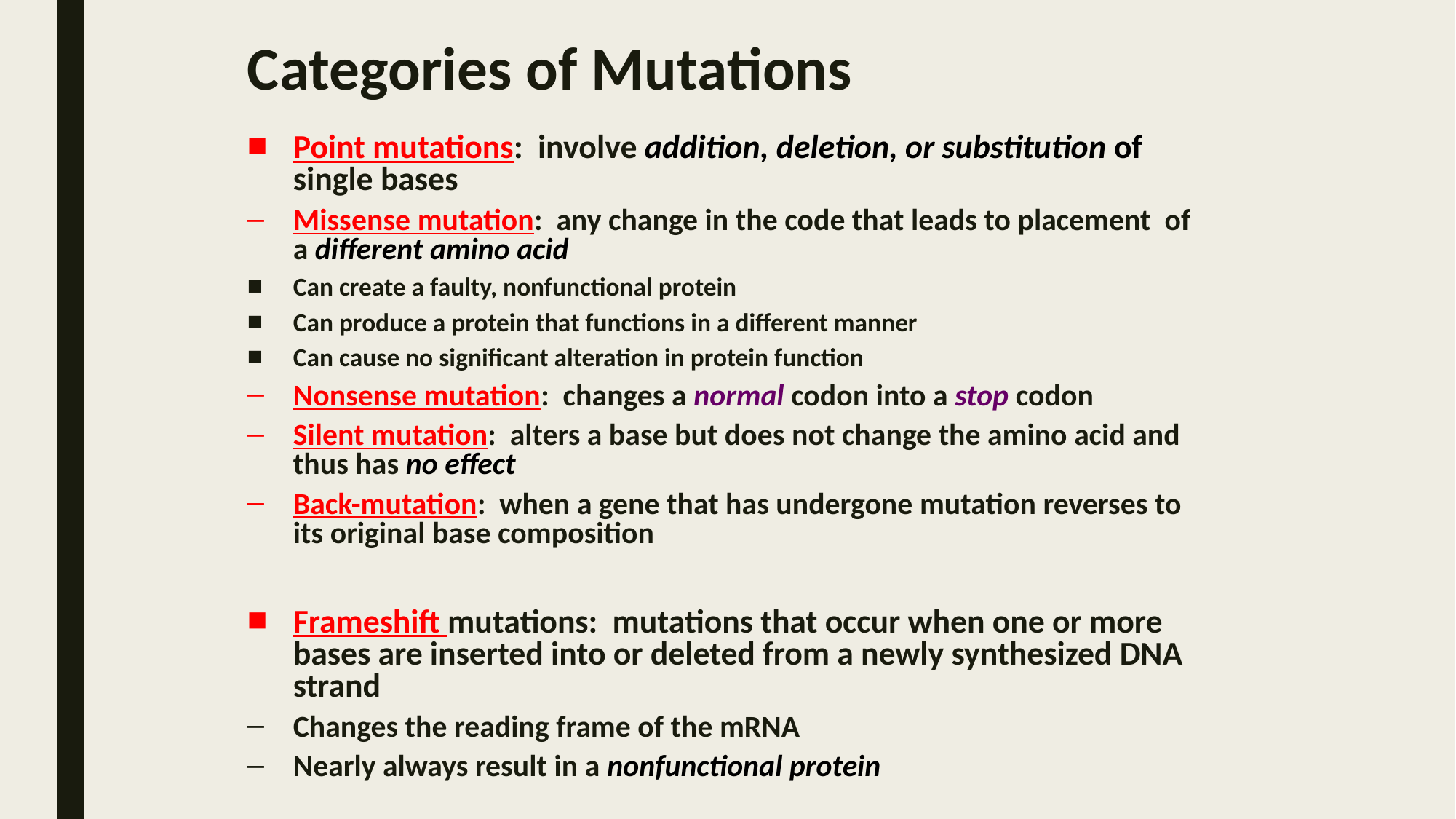

# Categories of Mutations
Point mutations:  involve addition, deletion, or substitution of single bases
Missense mutation:  any change in the code that leads to placement  of a different amino acid
Can create a faulty, nonfunctional protein
Can produce a protein that functions in a different manner
Can cause no significant alteration in protein function
Nonsense mutation:  changes a normal codon into a stop codon
Silent mutation:  alters a base but does not change the amino acid and thus has no effect
Back-mutation:  when a gene that has undergone mutation reverses to its original base composition

Frameshift mutations:  mutations that occur when one or more bases are inserted into or deleted from a newly synthesized DNA strand
Changes the reading frame of the mRNA
Nearly always result in a nonfunctional protein